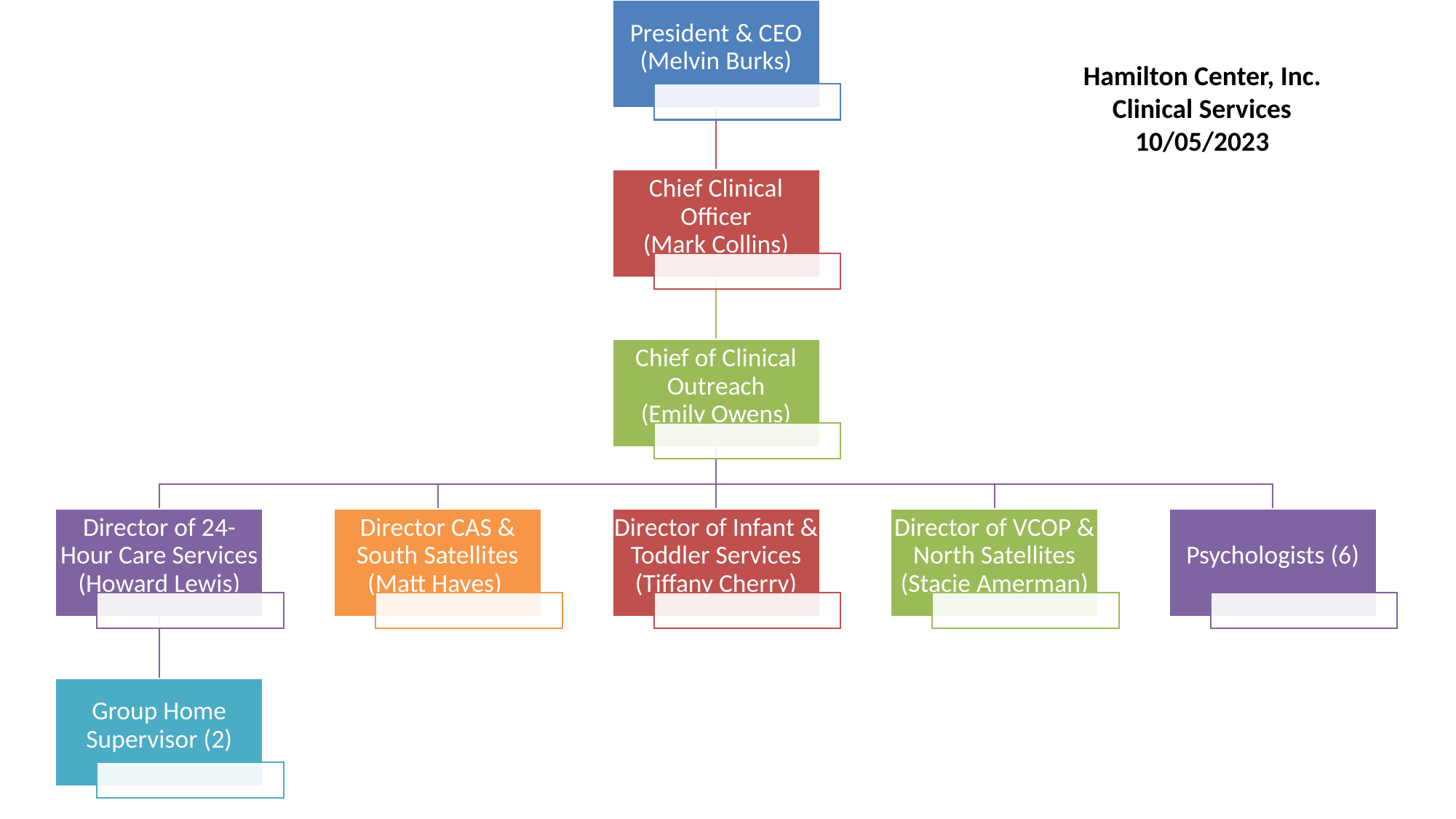

President & CEO
(Melvin Burks)

Chief Clinical Officer
(Mark Collins)

Chief of Clinical Outreach
(Emily Owens)

Director of 24-Hour Care Services
(Howard Lewis)

Group Home Supervisor (2)

Director CAS & South Satellites (Matt Hayes)

Director of Infant & Toddler Services (Tiffany Cherry)

Director of VCOP & North Satellites (Stacie Amerman)

Psychologists (6)

Hamilton Center, Inc.
Clinical Services
10/05/2023